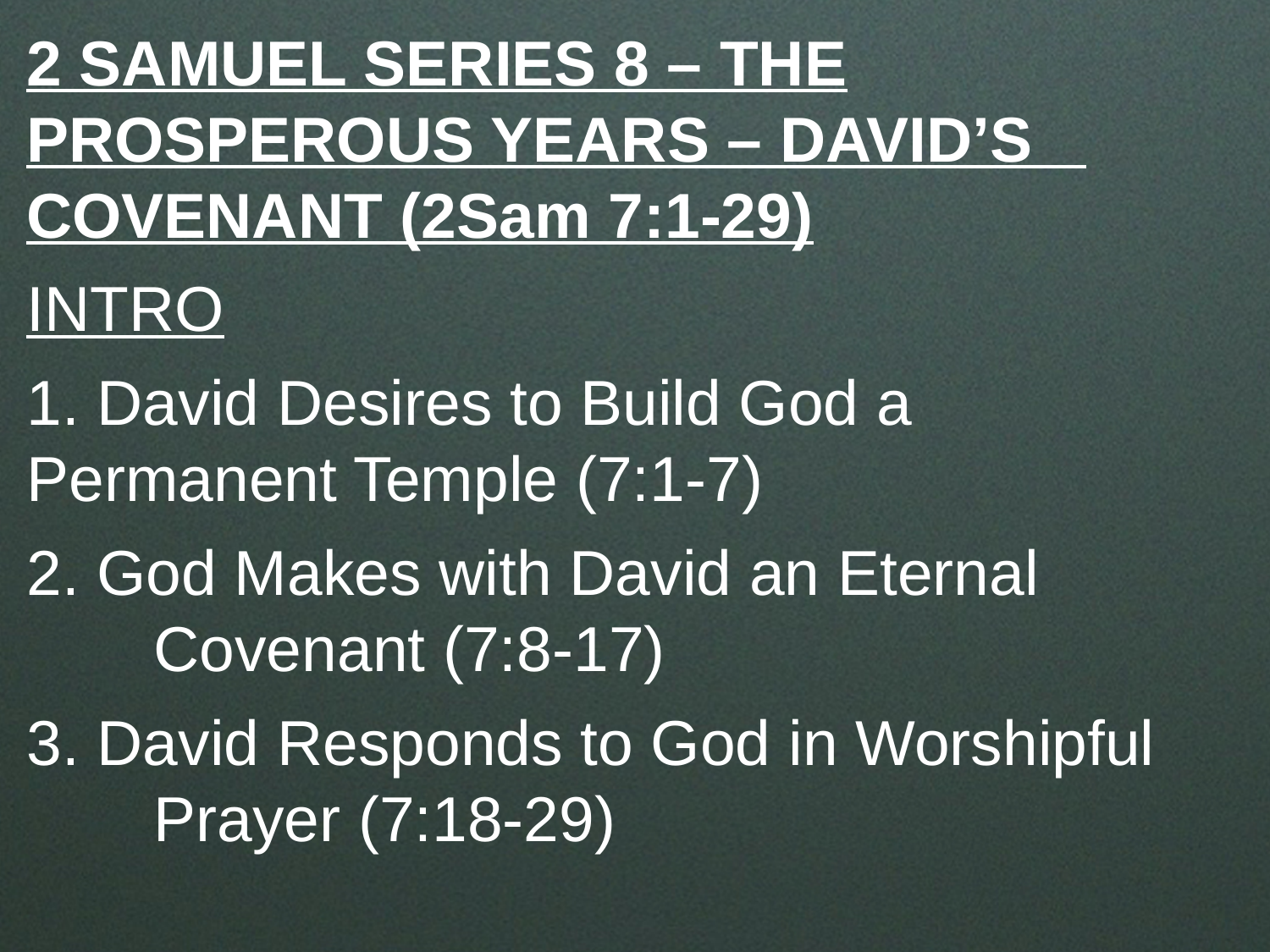

2 SAMUEL SERIES 8 – THE PROSPEROUS YEARS – DAVID’S    COVENANT (2Sam 7:1-29)
INTRO
1. David Desires to Build God a 	Permanent Temple (7:1-7)
2. God Makes with David an Eternal 		Covenant (7:8-17)
3. David Responds to God in Worshipful 	Prayer (7:18-29)